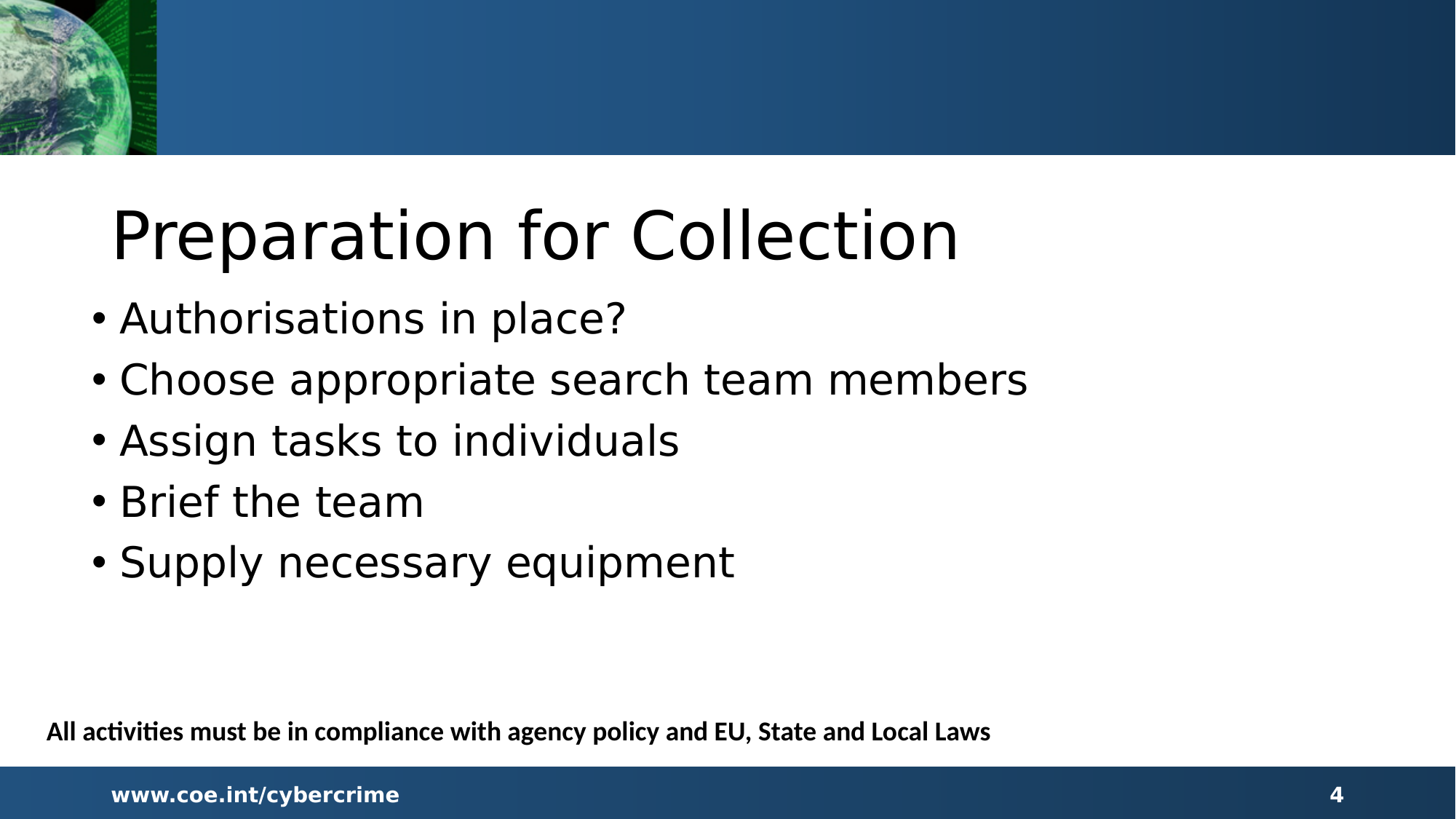

# Preparation for Collection
Authorisations in place?
Choose appropriate search team members
Assign tasks to individuals
Brief the team
Supply necessary equipment

All activities must be in compliance with agency policy and EU, State and Local Laws
www.coe.int/cybercrime
4